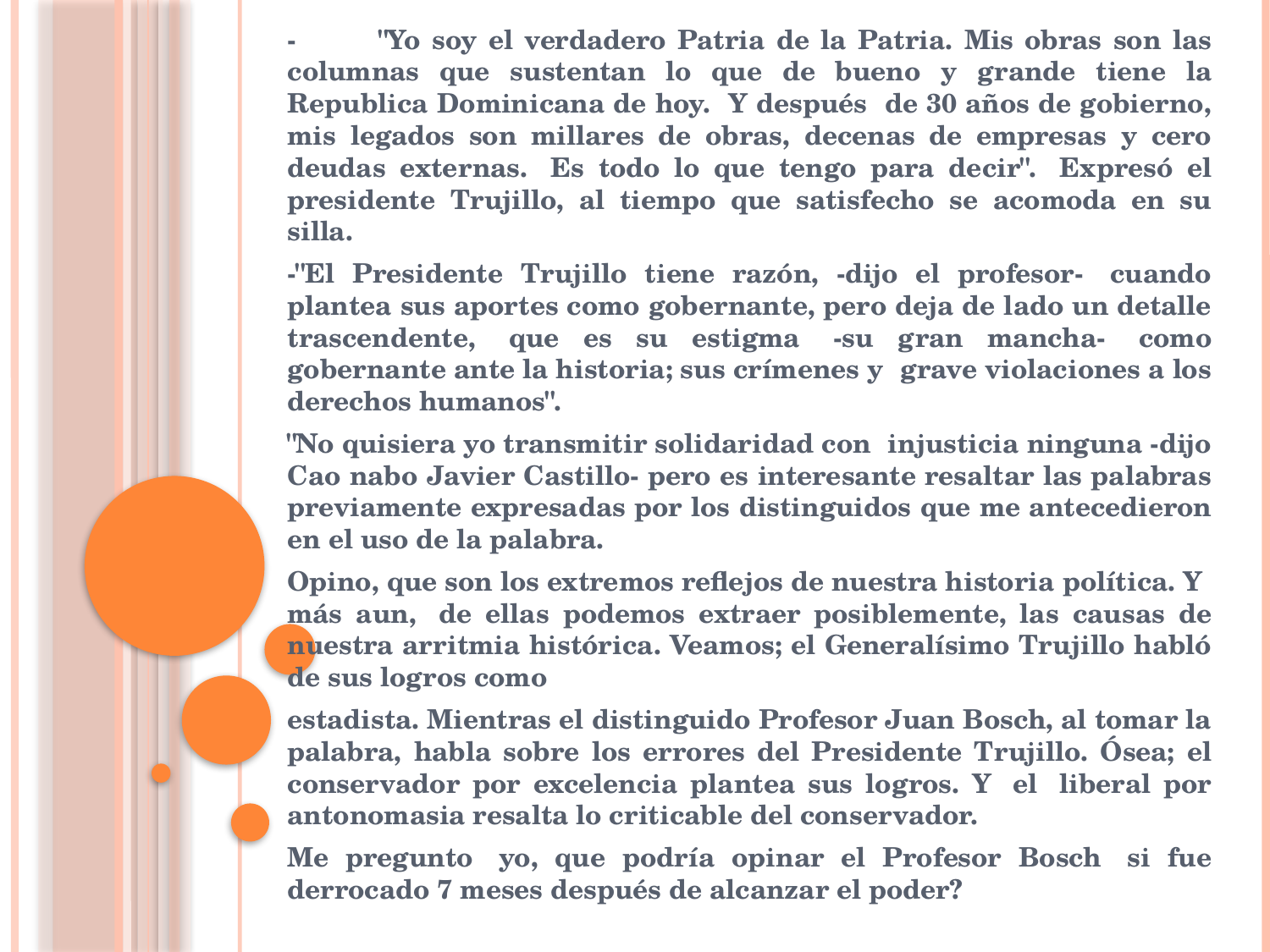

-         "Yo soy el verdadero Patria de la Patria. Mis obras son las columnas que sustentan lo que de bueno y grande tiene la Republica Dominicana de hoy.  Y después  de 30 años de gobierno, mis legados son millares de obras, decenas de empresas y cero deudas externas.  Es todo lo que tengo para decir".  Expresó el presidente Trujillo, al tiempo que satisfecho se acomoda en su silla.
-"El Presidente Trujillo tiene razón, -dijo el profesor-  cuando plantea sus aportes como gobernante, pero deja de lado un detalle trascendente,  que es su estigma  -su gran mancha-  como gobernante ante la historia; sus crímenes y  grave violaciones a los derechos humanos".
"No quisiera yo transmitir solidaridad con  injusticia ninguna -dijo Cao nabo Javier Castillo- pero es interesante resaltar las palabras previamente expresadas por los distinguidos que me antecedieron en el uso de la palabra.
Opino, que son los extremos reflejos de nuestra historia política. Y  más aun,  de ellas podemos extraer posiblemente, las causas de nuestra arritmia histórica. Veamos; el Generalísimo Trujillo habló de sus logros como
estadista. Mientras el distinguido Profesor Juan Bosch, al tomar la palabra, habla sobre los errores del Presidente Trujillo. Ósea; el conservador por excelencia plantea sus logros. Y  el  liberal por antonomasia resalta lo criticable del conservador.
Me pregunto  yo, que podría opinar el Profesor Bosch  si fue derrocado 7 meses después de alcanzar el poder?